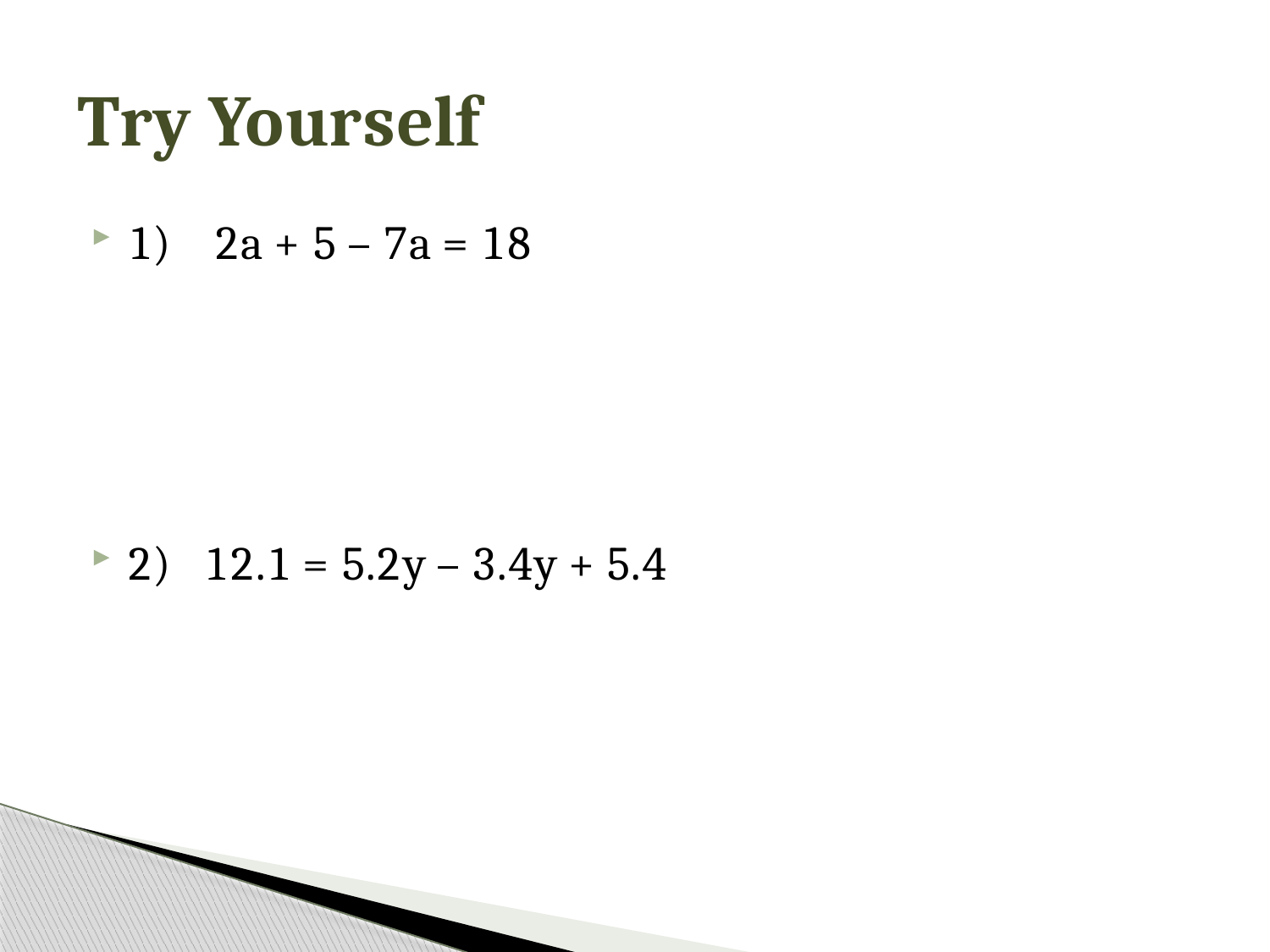

# Try Yourself
1)    2a + 5 – 7a = 18

2)   12.1 = 5.2y – 3.4y + 5.4